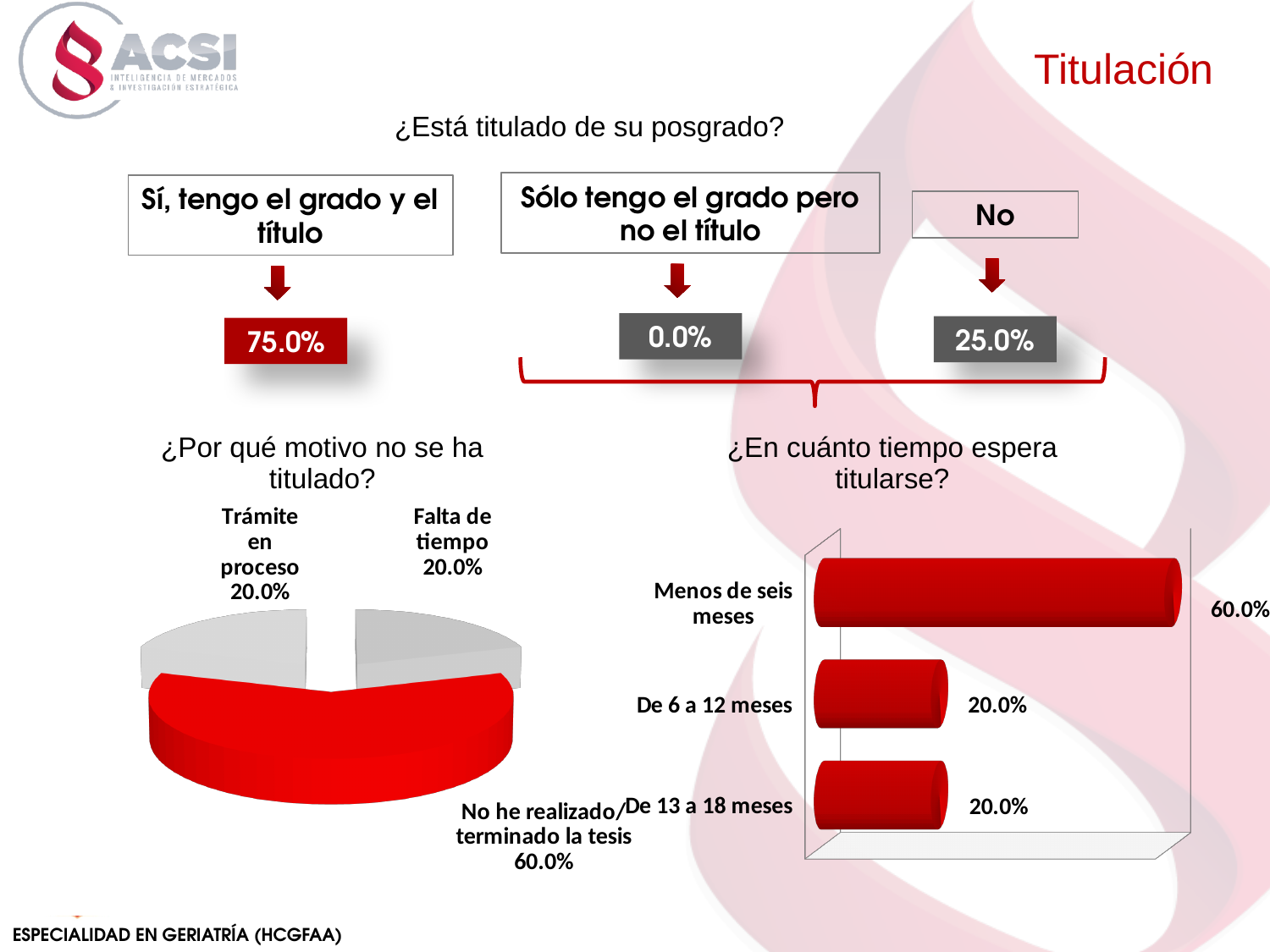

Titulación

¿Está titulado de su posgrado?
Sólo tengo el grado pero no el título
Sí, tengo el grado y el título
No

0.0%
25.0%
75.0%
¿Por qué motivo no se ha titulado?
¿En cuánto tiempo espera titularse?

[unsupported chart]

[unsupported chart]